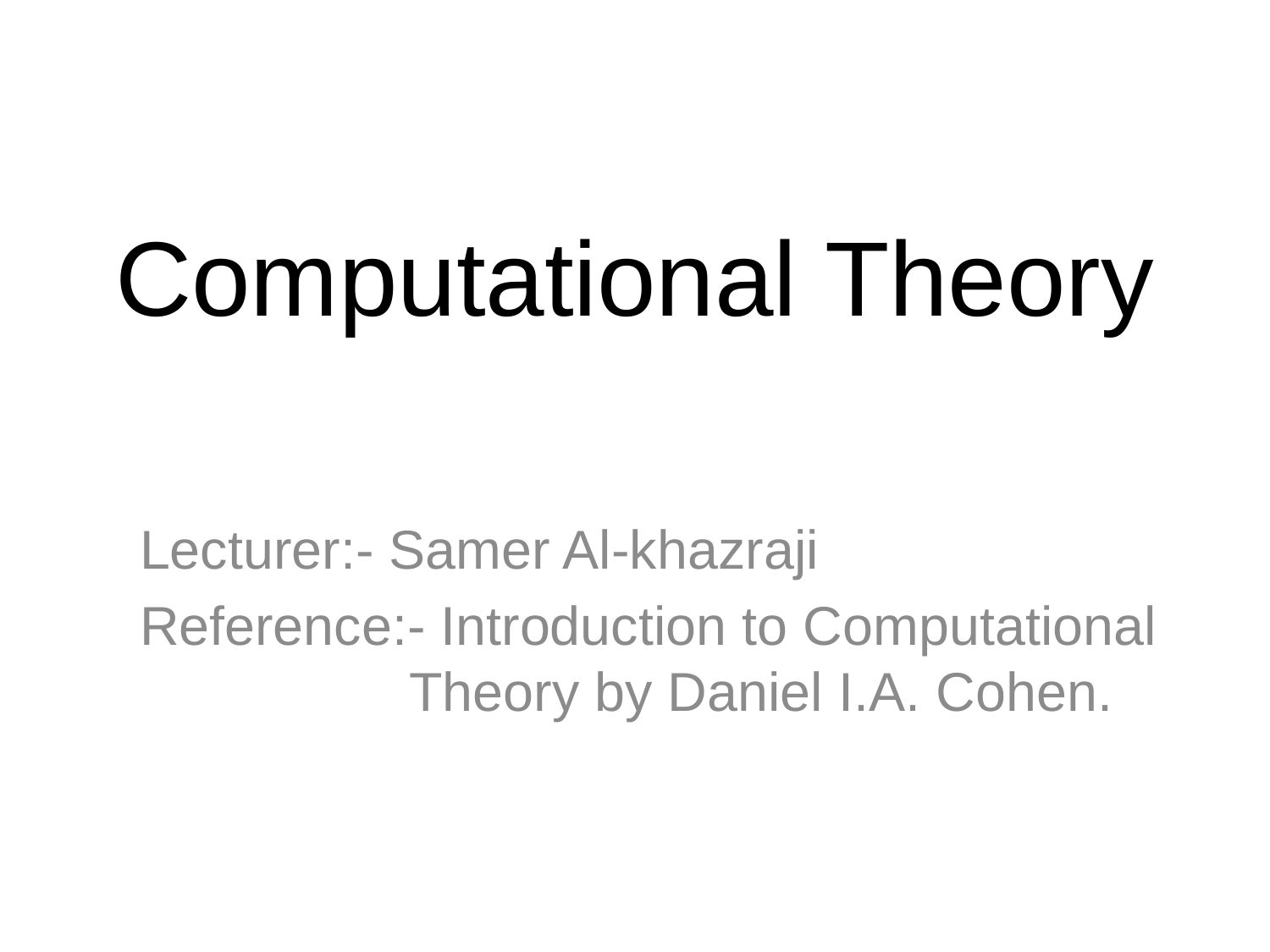

# Computational Theory
Lecturer:- Samer Al-khazraji
Reference:- Introduction to Computational Theory by Daniel I.A. Cohen.